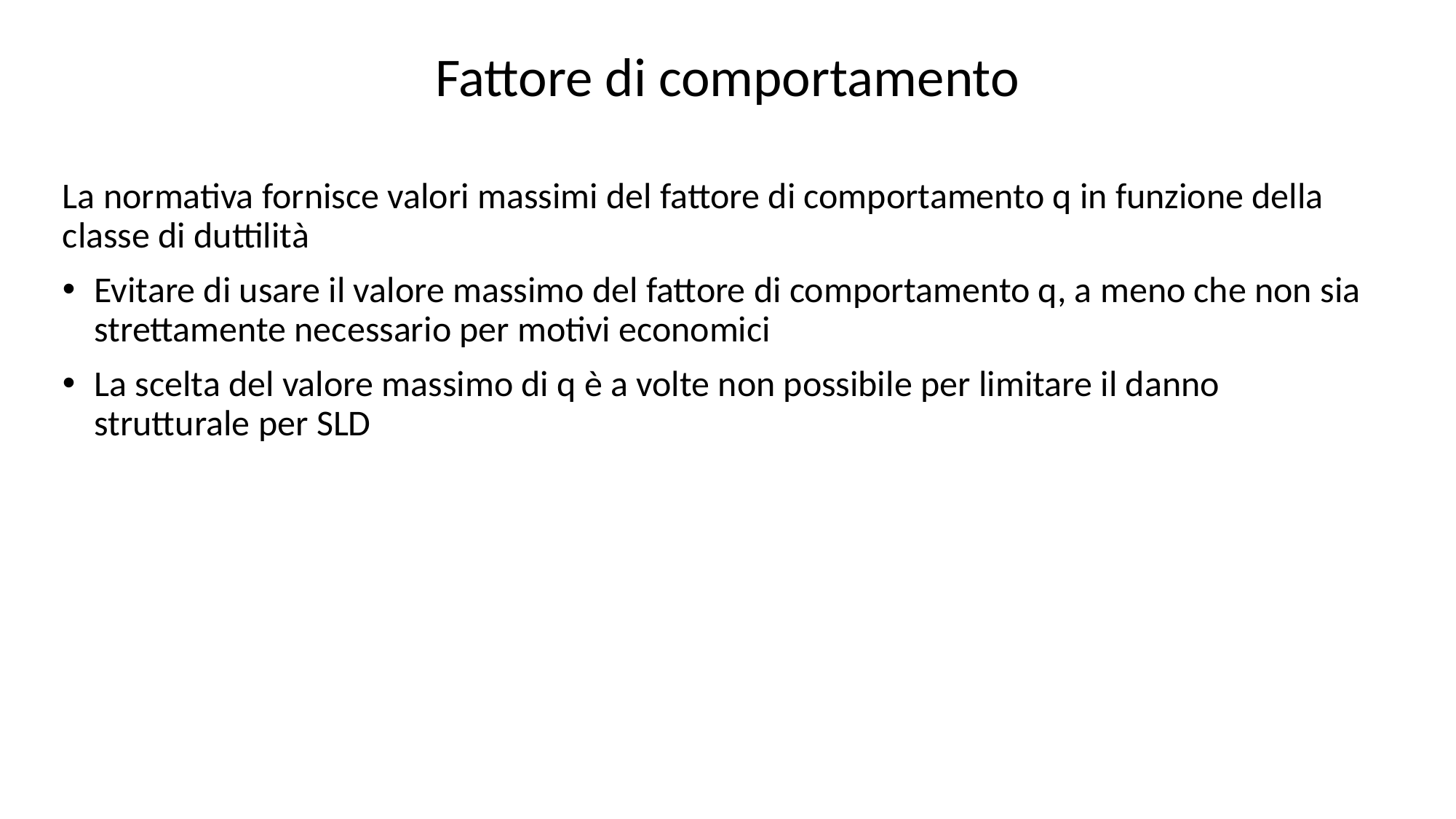

# Fattore di comportamento
La normativa fornisce valori massimi del fattore di comportamento q in funzione della classe di duttilità
Evitare di usare il valore massimo del fattore di comportamento q, a meno che non sia strettamente necessario per motivi economici
La scelta del valore massimo di q è a volte non possibile per limitare il danno strutturale per SLD